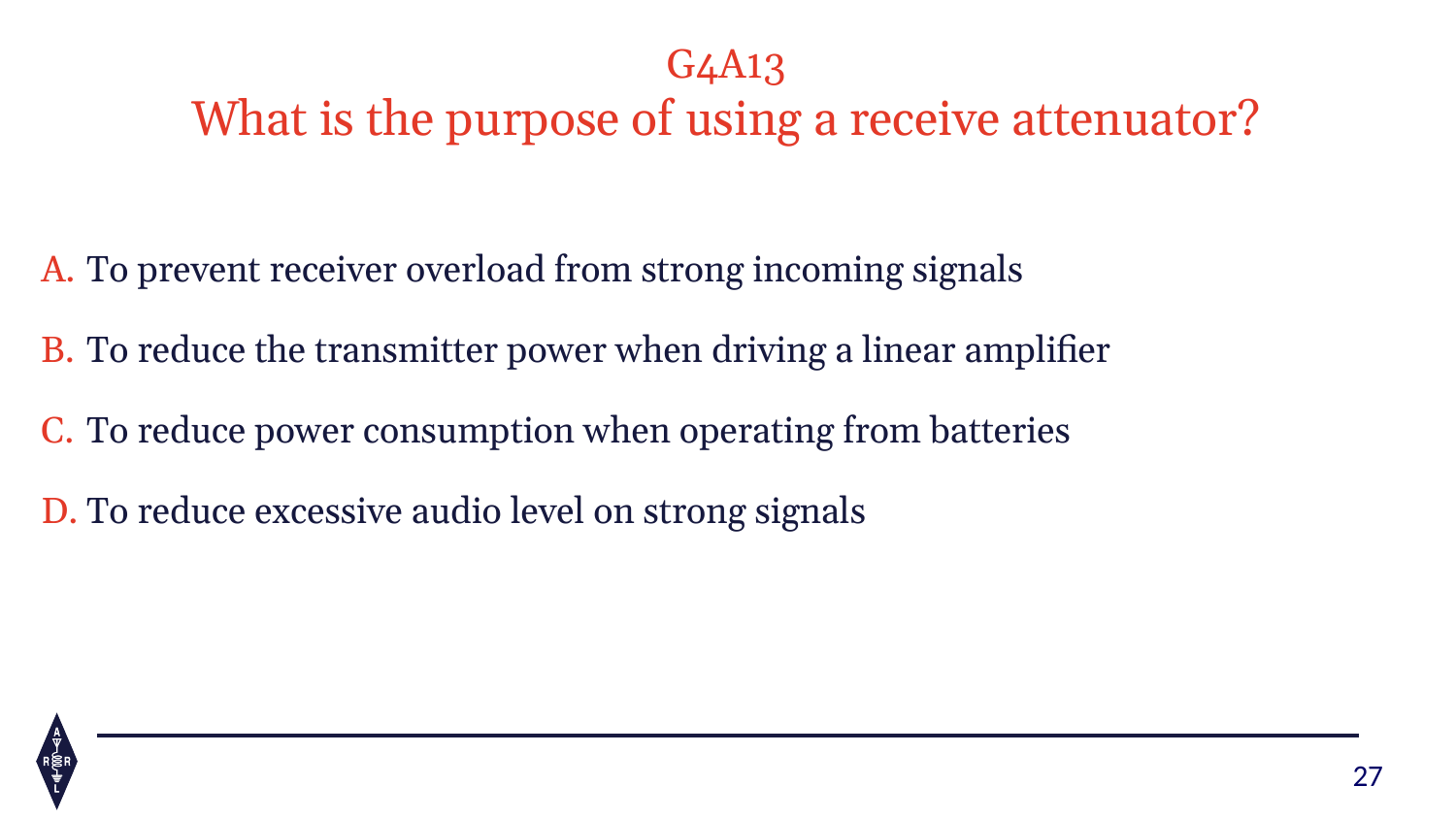

G4A13
What is the purpose of using a receive attenuator?
To prevent receiver overload from strong incoming signals
To reduce the transmitter power when driving a linear amplifier
To reduce power consumption when operating from batteries
To reduce excessive audio level on strong signals
27